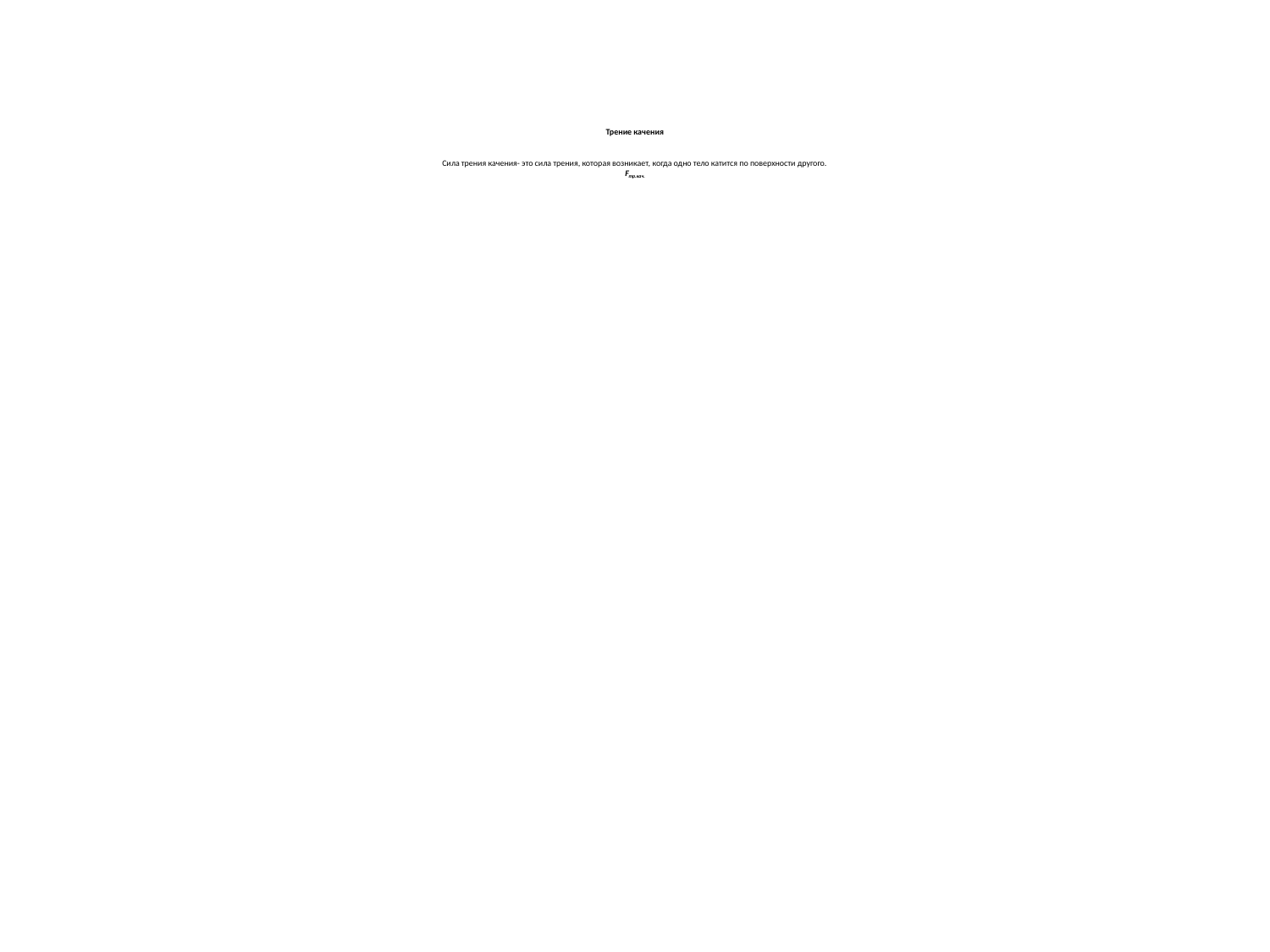

# Трение качения Сила трения качения- это сила трения, которая возникает, когда одно тело катится по поверхности другого. Fтр.кач.